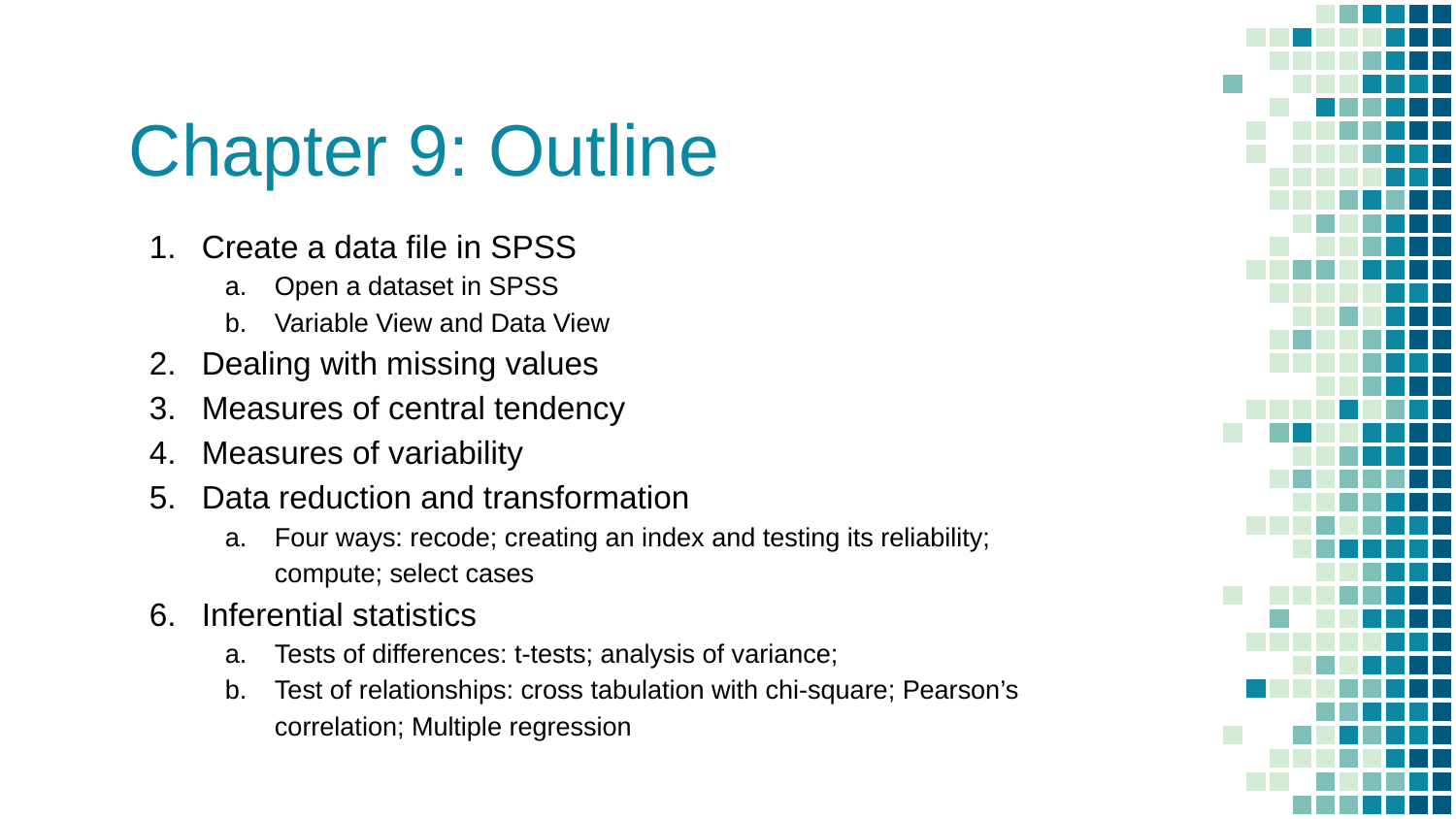

# Chapter 9: Outline
Create a data file in SPSS
Open a dataset in SPSS
Variable View and Data View
Dealing with missing values
Measures of central tendency
Measures of variability
Data reduction and transformation
Four ways: recode; creating an index and testing its reliability; compute; select cases
Inferential statistics
Tests of differences: t-tests; analysis of variance;
Test of relationships: cross tabulation with chi-square; Pearson’s correlation; Multiple regression